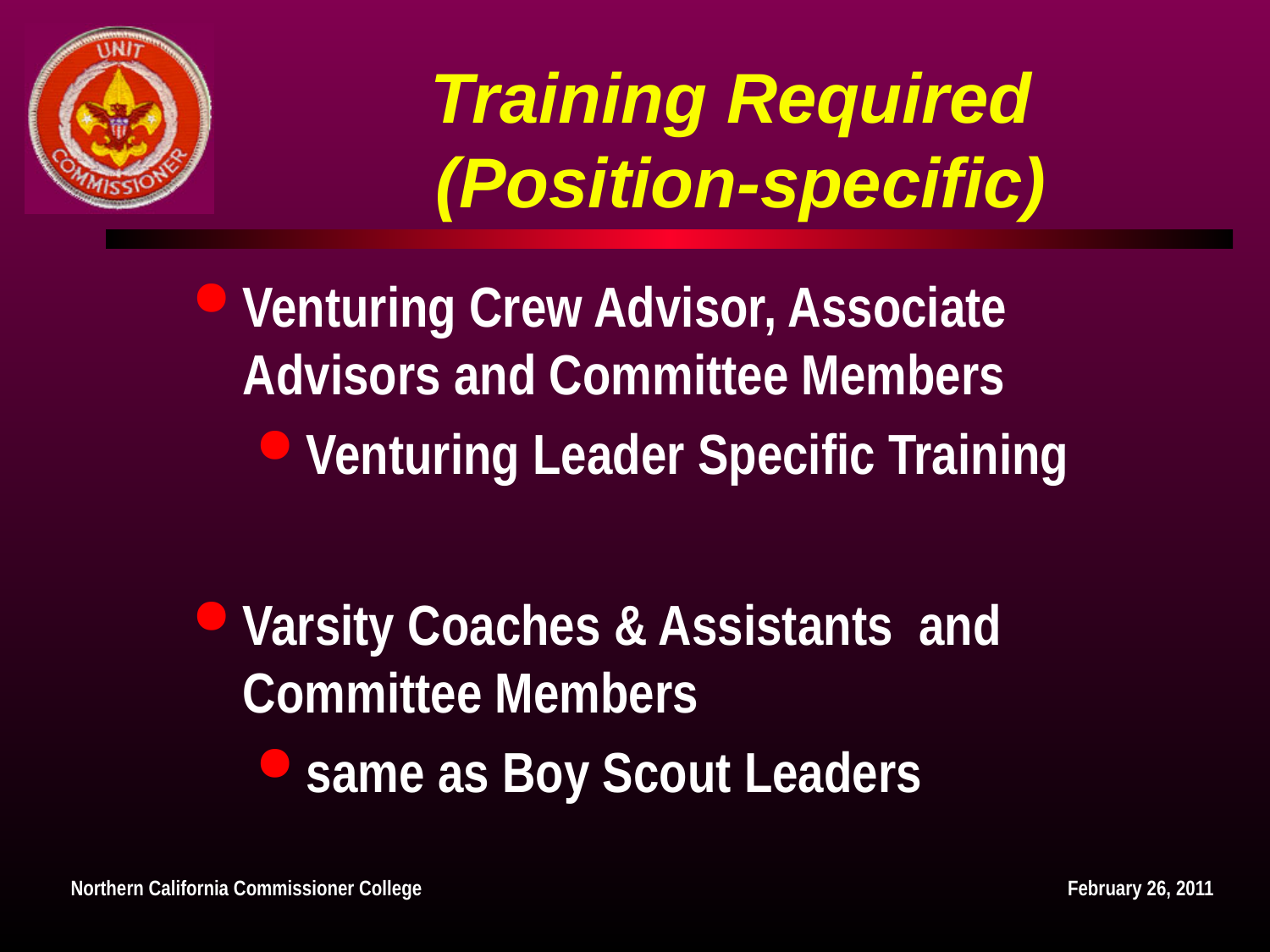

# Training Required (Position-specific)
Venturing Crew Advisor, Associate Advisors and Committee Members
Venturing Leader Specific Training

Varsity Coaches & Assistants  and Committee Members
same as Boy Scout Leaders